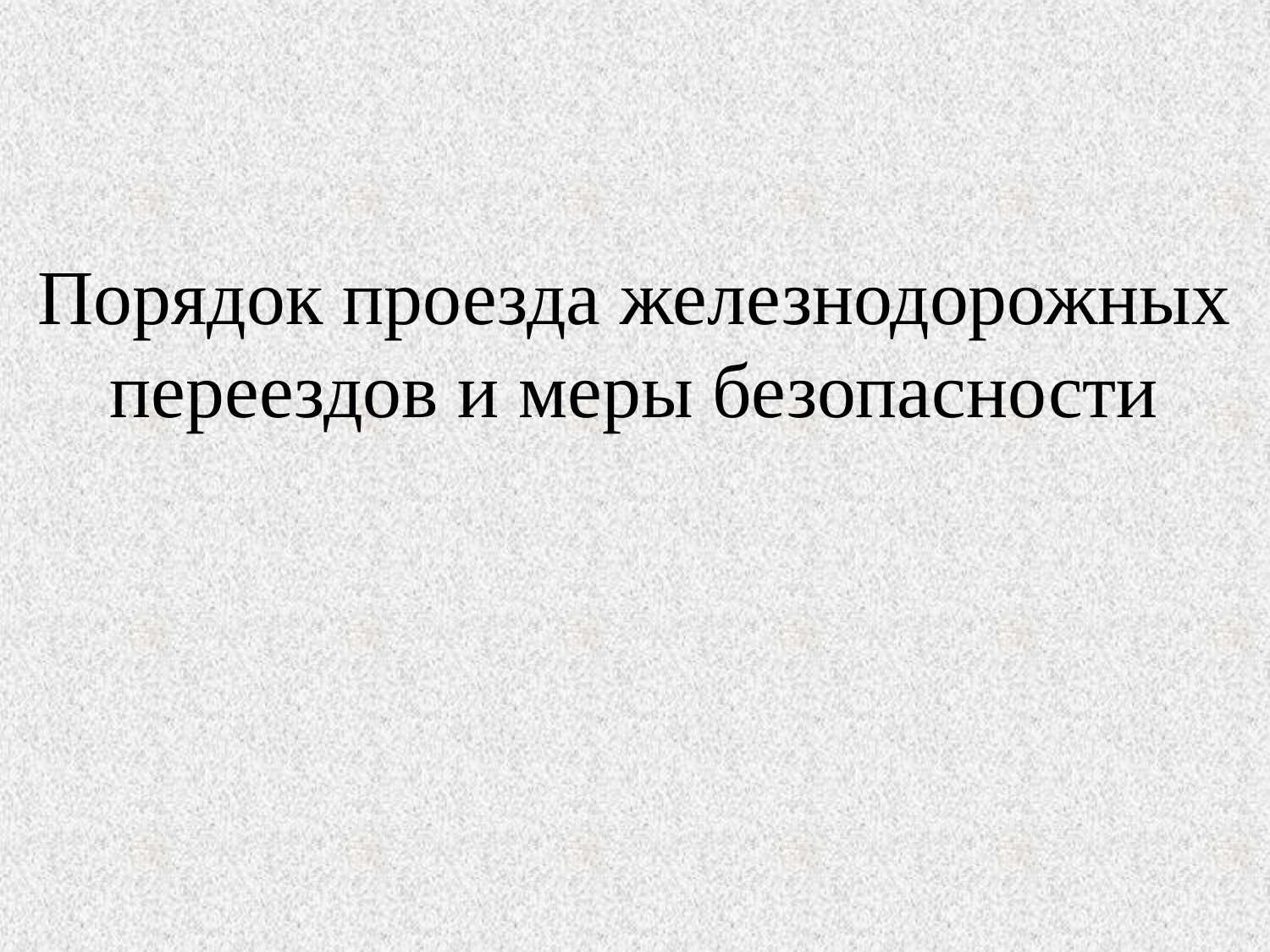

Порядок проезда железнодорожных переездов и меры безопасности